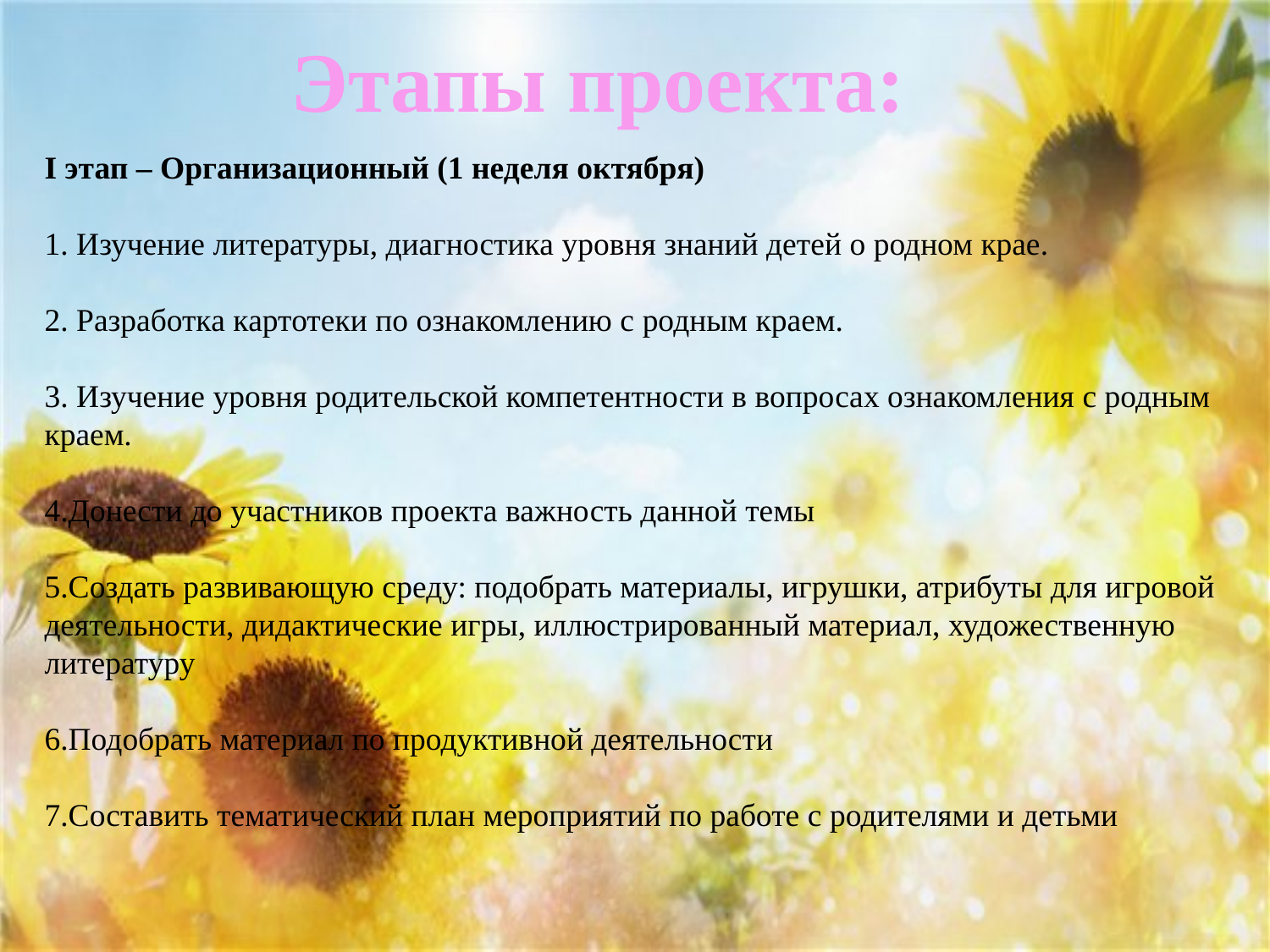

Этапы проекта:
I этап – Организационный (1 неделя октября)
1. Изучение литературы, диагностика уровня знаний детей о родном крае.
2. Разработка картотеки по ознакомлению с родным краем.
3. Изучение уровня родительской компетентности в вопросах ознакомления с родным краем.

4.Донести до участников проекта важность данной темы

5.Создать развивающую среду: подобрать материалы, игрушки, атрибуты для игровой
деятельности, дидактические игры, иллюстрированный материал, художественную литературу

6.Подобрать материал по продуктивной деятельности

7.Составить тематический план мероприятий по работе с родителями и детьми